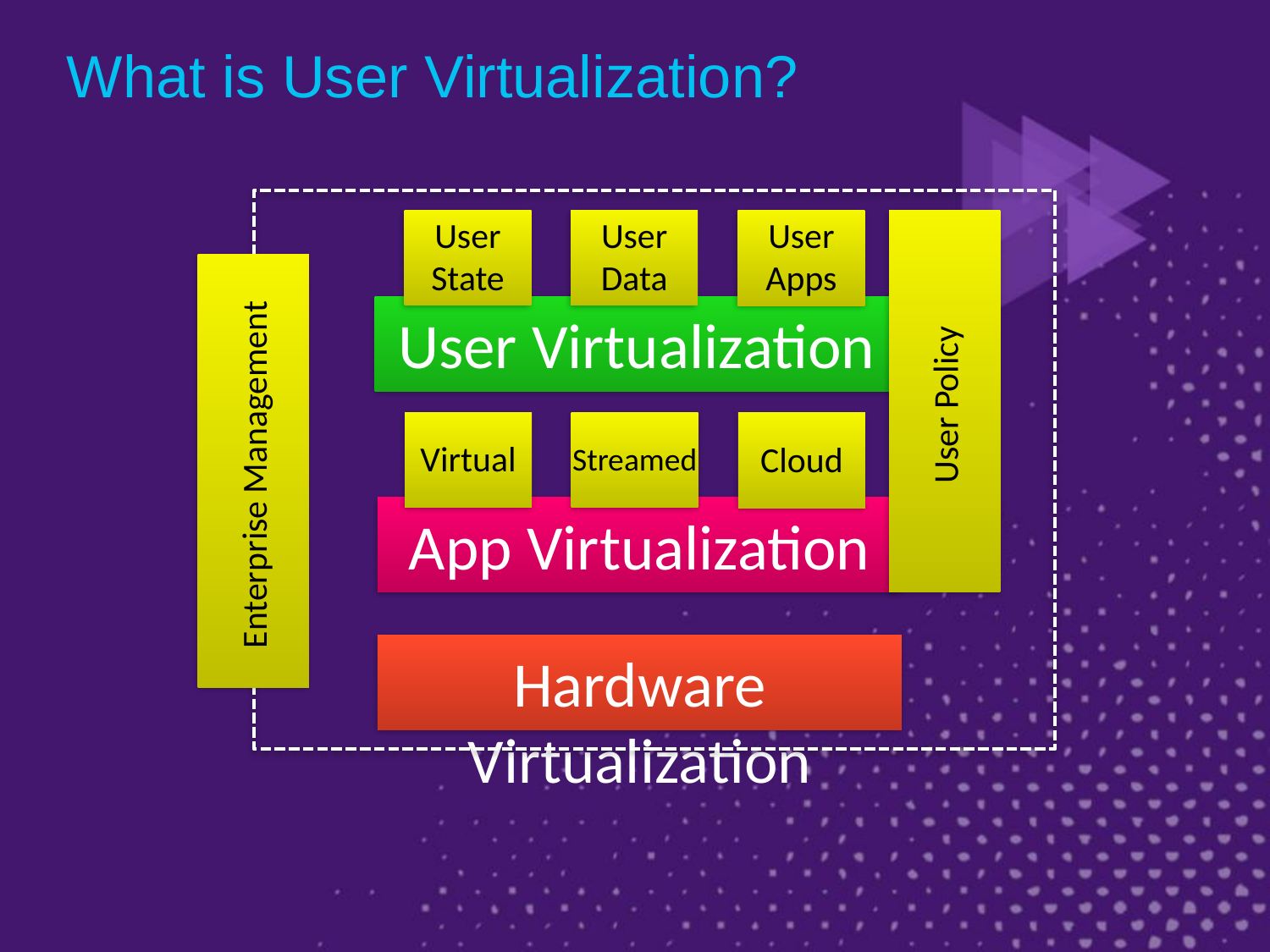

# What is User Virtualization?

User State

User Data

User Apps

User Policy

Enterprise Management

User Virtualization

Virtual

Streamed

Cloud

App Virtualization

Hardware Virtualization